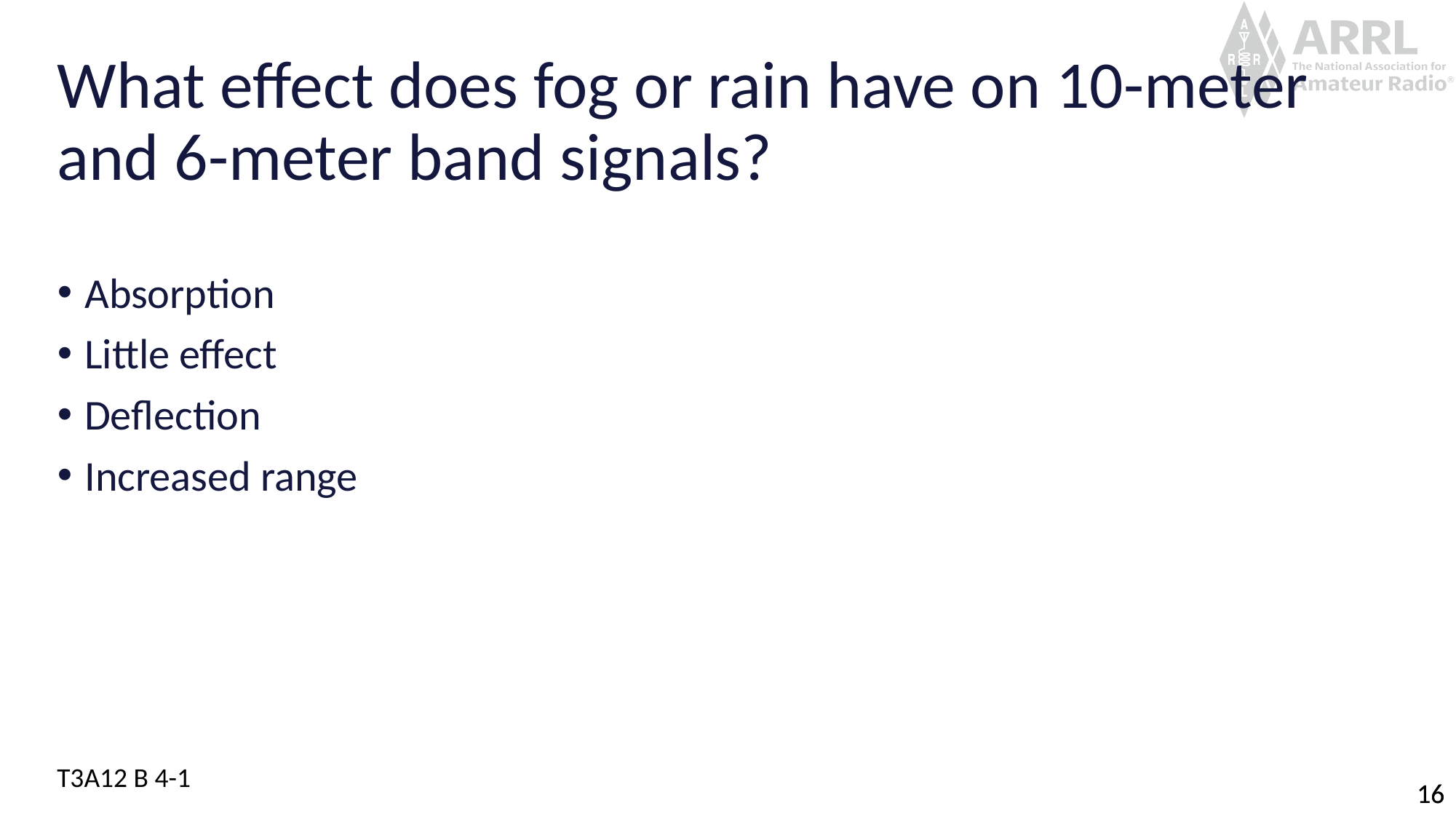

# What effect does fog or rain have on 10-meter and 6-meter band signals?
Absorption
Little effect
Deflection
Increased range
T3A12 B 4-1